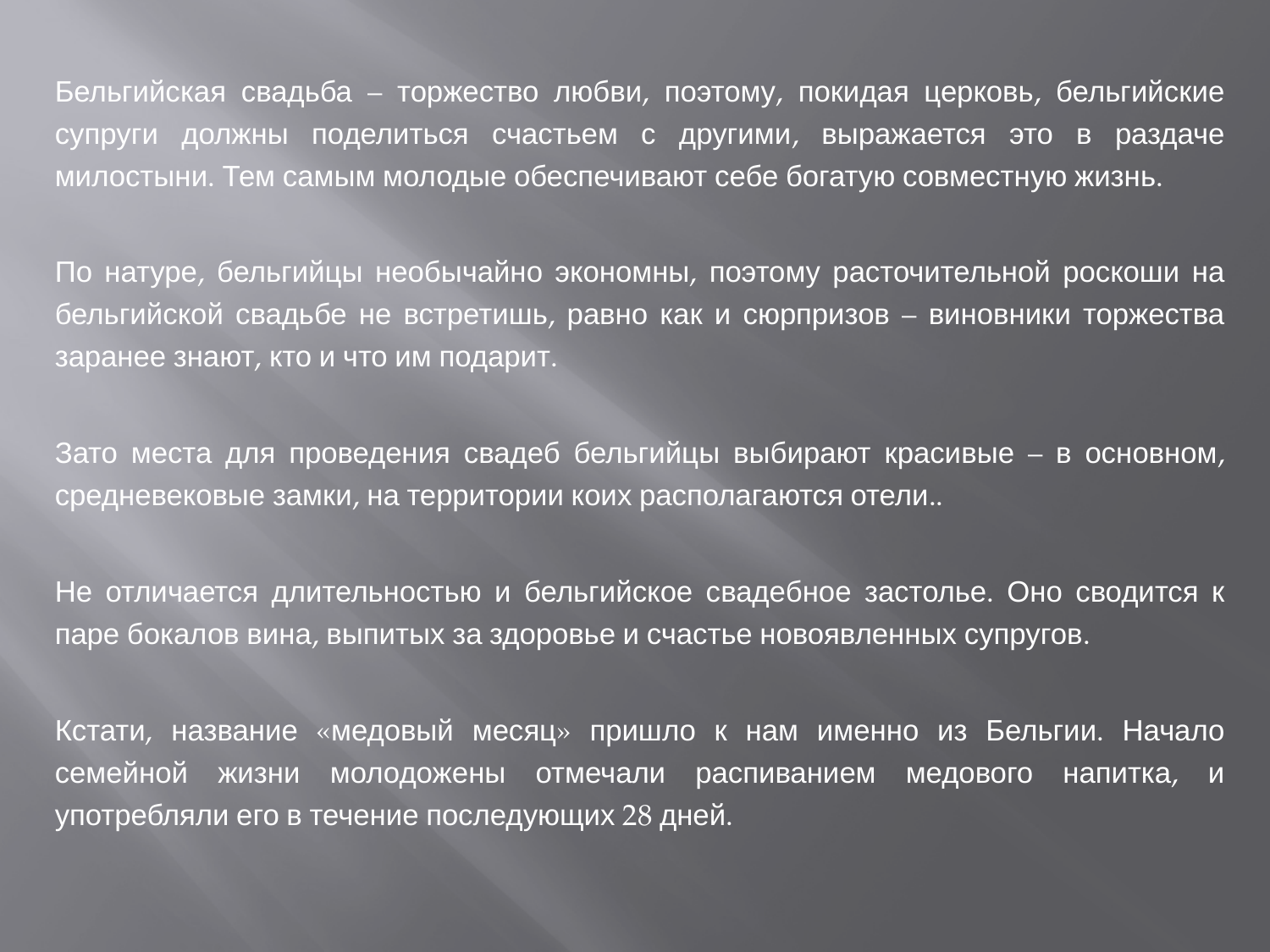

Бельгийская свадьба – торжество любви, поэтому, покидая церковь, бельгийские супруги должны поделиться счастьем с другими, выражается это в раздаче милостыни. Тем самым молодые обеспечивают себе богатую совместную жизнь.

По натуре, бельгийцы необычайно экономны, поэтому расточительной роскоши на бельгийской свадьбе не встретишь, равно как и сюрпризов – виновники торжества заранее знают, кто и что им подарит.

Зато места для проведения свадеб бельгийцы выбирают красивые – в основном, средневековые замки, на территории коих располагаются отели..

Не отличается длительностью и бельгийское свадебное застолье. Оно сводится к паре бокалов вина, выпитых за здоровье и счастье новоявленных супругов.

Кстати, название «медовый месяц» пришло к нам именно из Бельгии. Начало семейной жизни молодожены отмечали распиванием медового напитка, и употребляли его в течение последующих 28 дней.